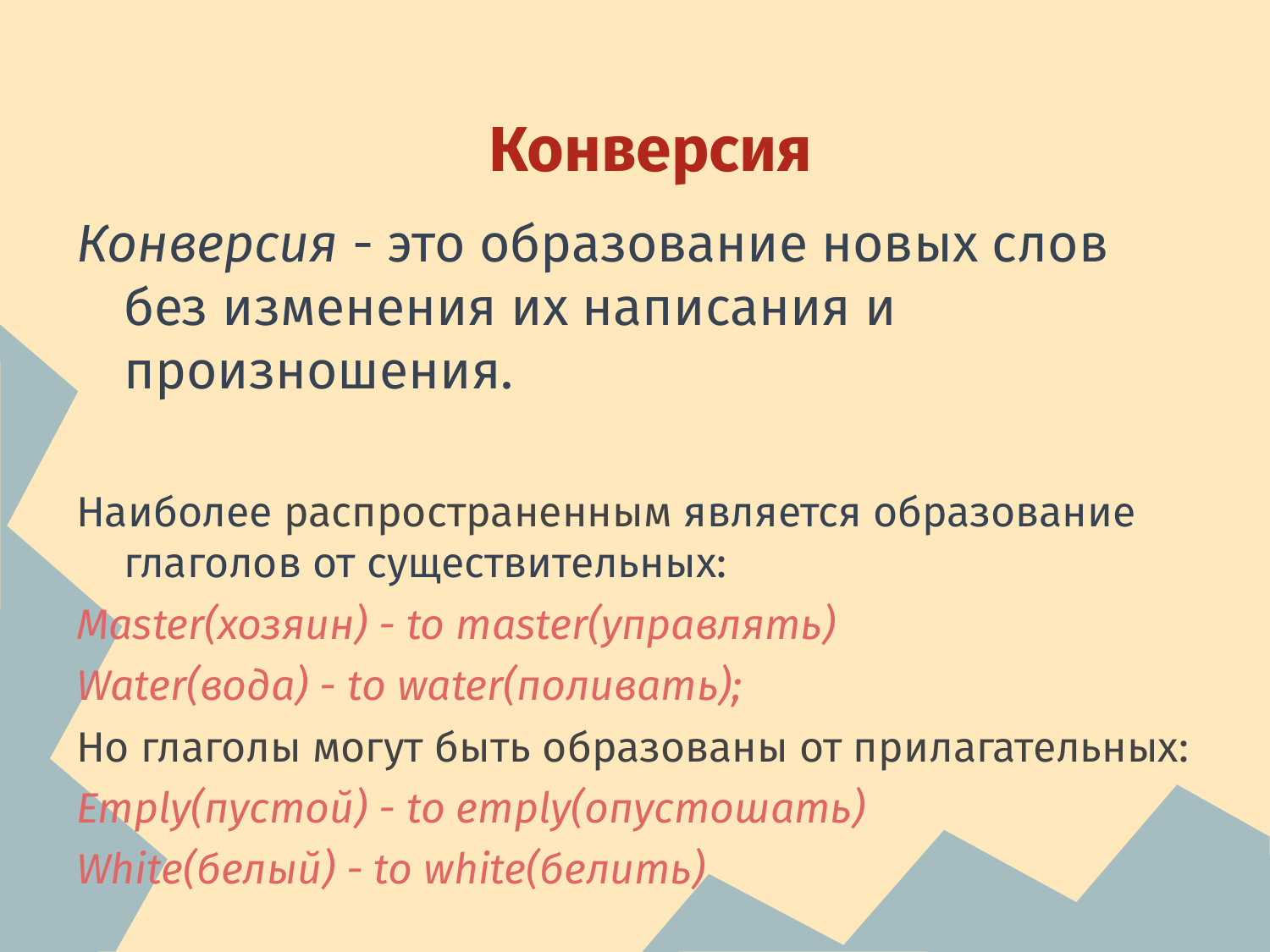

# Конверсия
Конверсия - это образование новых слов без изменения их написания и произношения.

Наиболее распространенным является образование глаголов от существительных:
Master(хозяин) - to master(управлять)
Water(вода) - to water(поливать);
Но глаголы могут быть образованы от прилагательных:
Emply(пустой) - to emply(опустошать)
White(белый) - to white(белить)